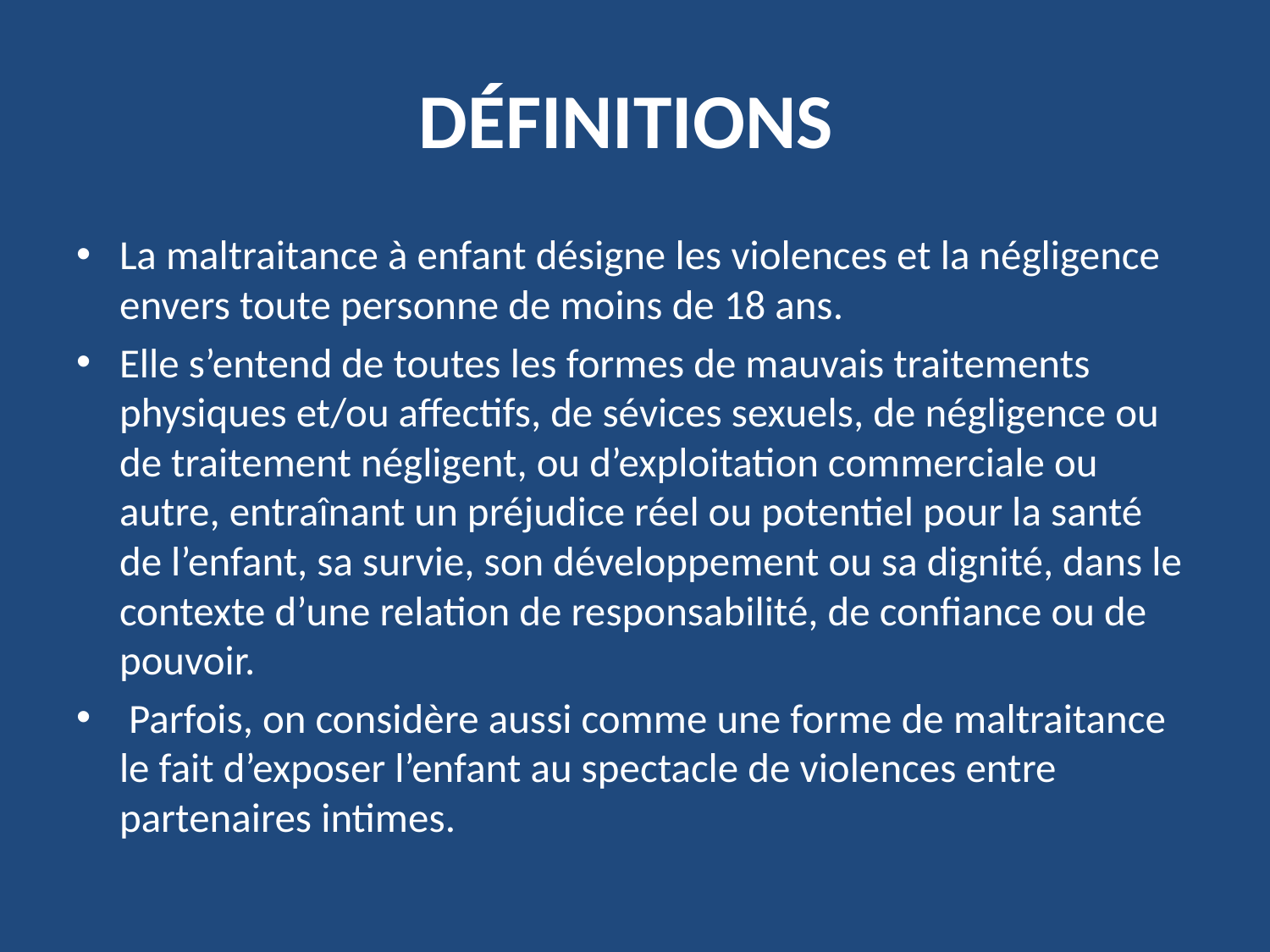

# DÉFINITIONS
La maltraitance à enfant désigne les violences et la négligence envers toute personne de moins de 18 ans.
Elle s’entend de toutes les formes de mauvais traitements physiques et/ou affectifs, de sévices sexuels, de négligence ou de traitement négligent, ou d’exploitation commerciale ou autre, entraînant un préjudice réel ou potentiel pour la santé de l’enfant, sa survie, son développement ou sa dignité, dans le contexte d’une relation de responsabilité, de confiance ou de pouvoir.
 Parfois, on considère aussi comme une forme de maltraitance le fait d’exposer l’enfant au spectacle de violences entre partenaires intimes.